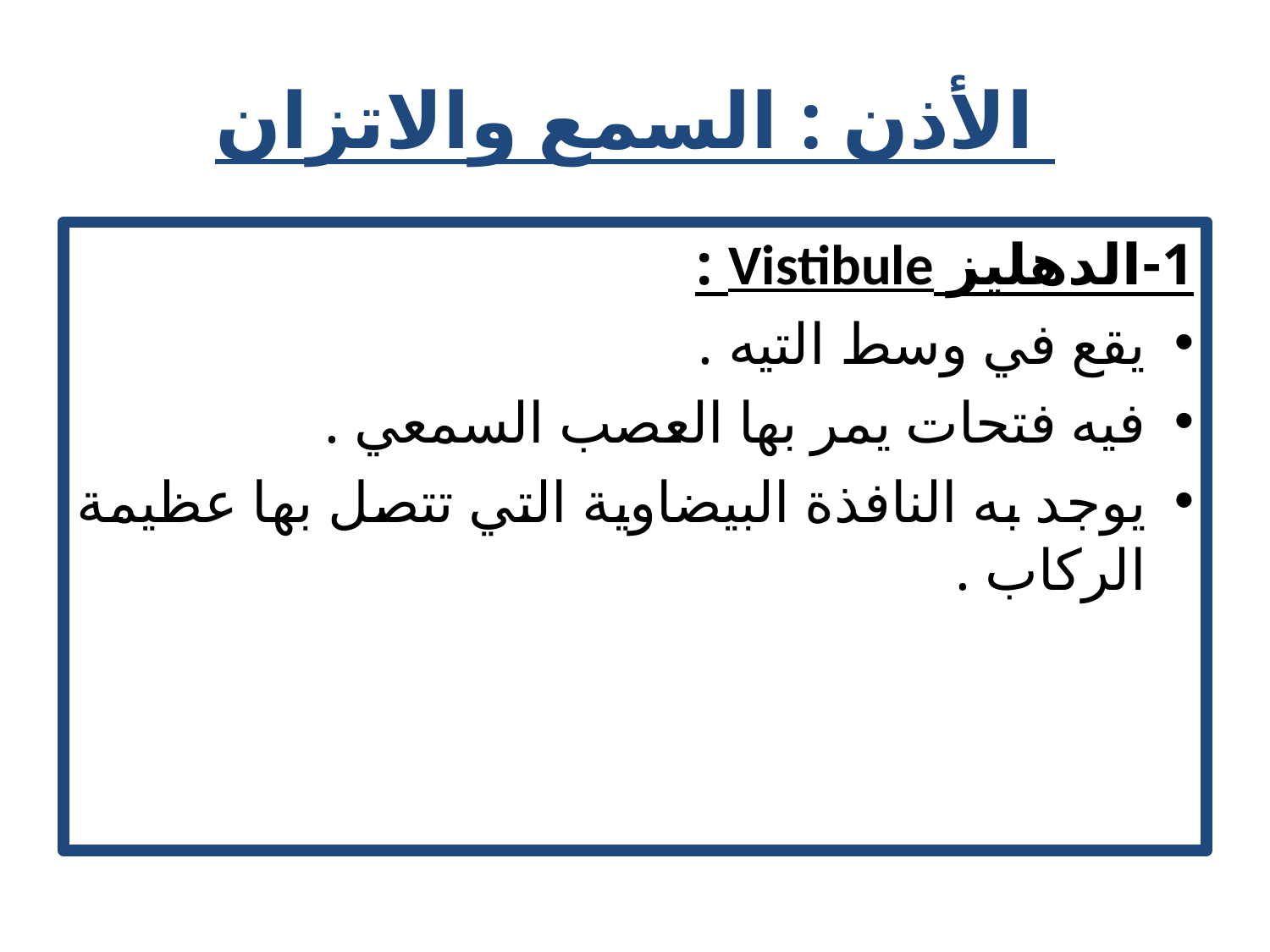

# الأذن : السمع والاتزان
1-الدهليز Vistibule :
يقع في وسط التيه .
فيه فتحات يمر بها العصب السمعي .
يوجد به النافذة البيضاوية التي تتصل بها عظيمة الركاب .